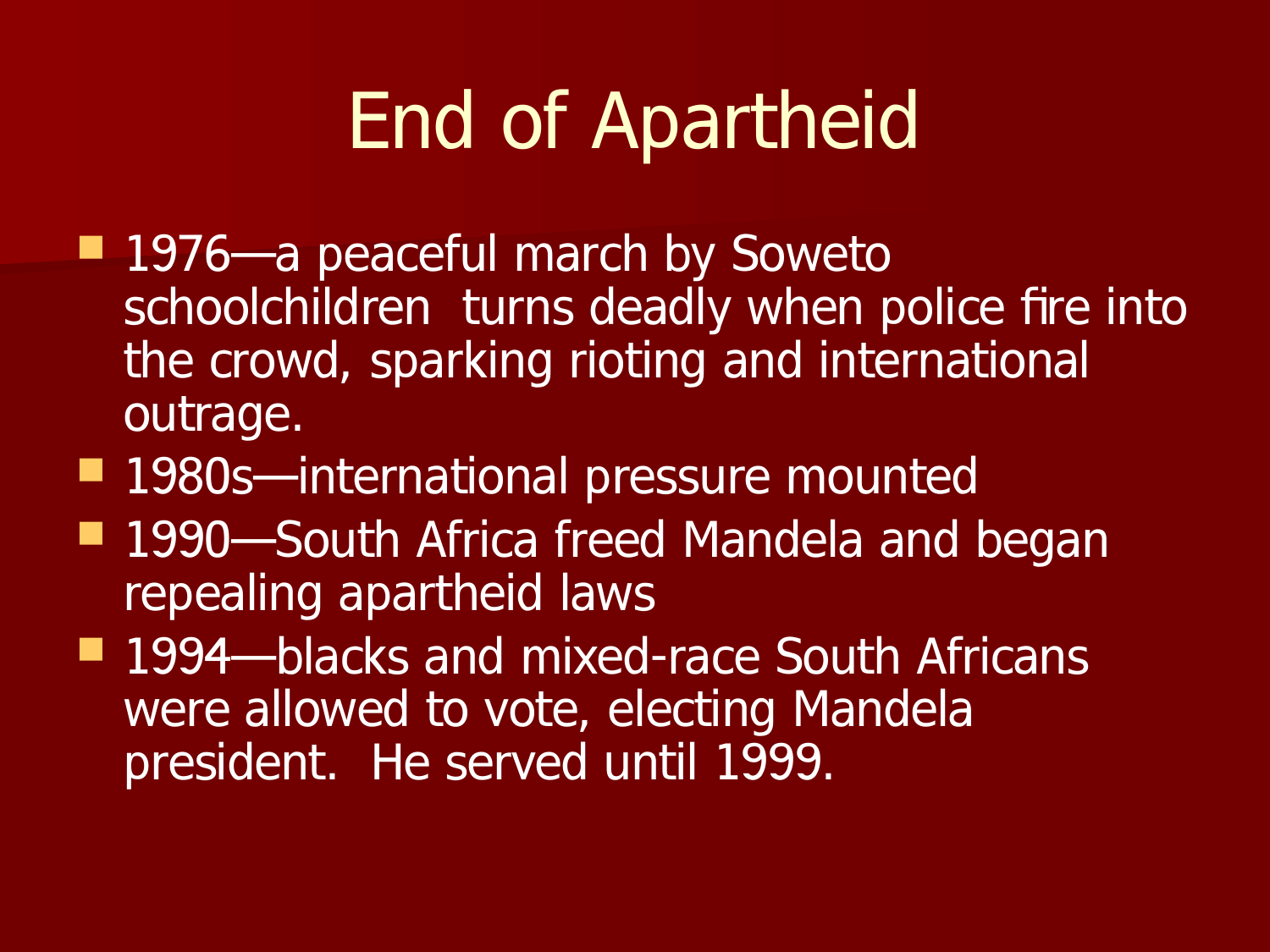

# End of Apartheid
1976—a peaceful march by Soweto schoolchildren  turns deadly when police fire into the crowd, sparking rioting and international outrage.
1980s—international pressure mounted
1990—South Africa freed Mandela and began repealing apartheid laws
1994—blacks and mixed-race South Africans were allowed to vote, electing Mandela president.  He served until 1999.